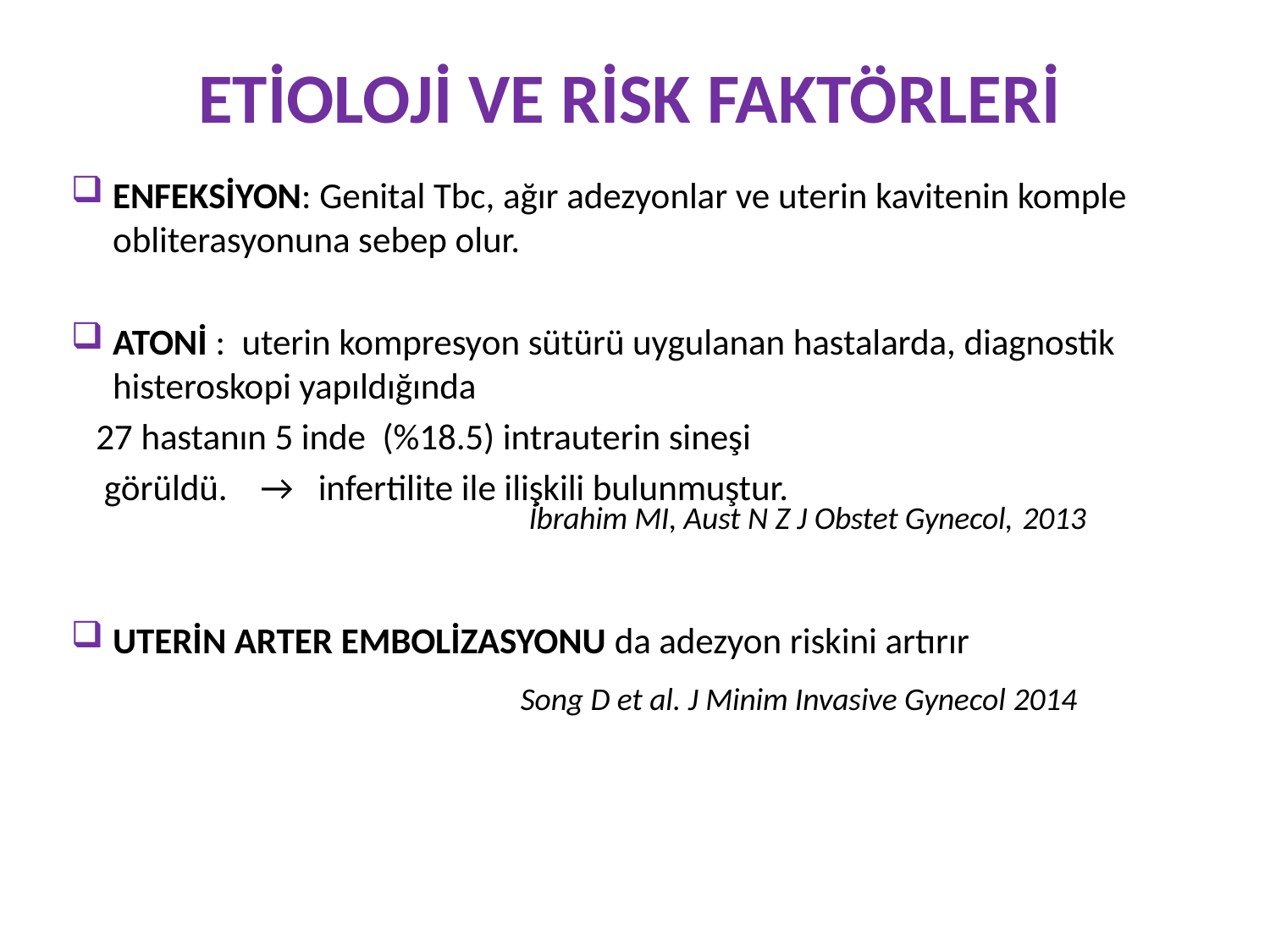

# ETİOLOJİ VE RİSK FAKTÖRLERİ
ENFEKSİYON: Genital Tbc, ağır adezyonlar ve uterin kavitenin komple obliterasyonuna sebep olur.

ATONİ :  uterin kompresyon sütürü uygulanan hastalarda, diagnostik histeroskopi yapıldığında
   27 hastanın 5 inde  (%18.5) intrauterin sineşi
    görüldü.    →   infertilite ile ilişkili bulunmuştur.

UTERİN ARTER EMBOLİZASYONU da adezyon riskini artırır

      İbrahim MI, Aust N Z J Obstet Gynecol, 2013
Song D et al. J Minim Invasive Gynecol 2014